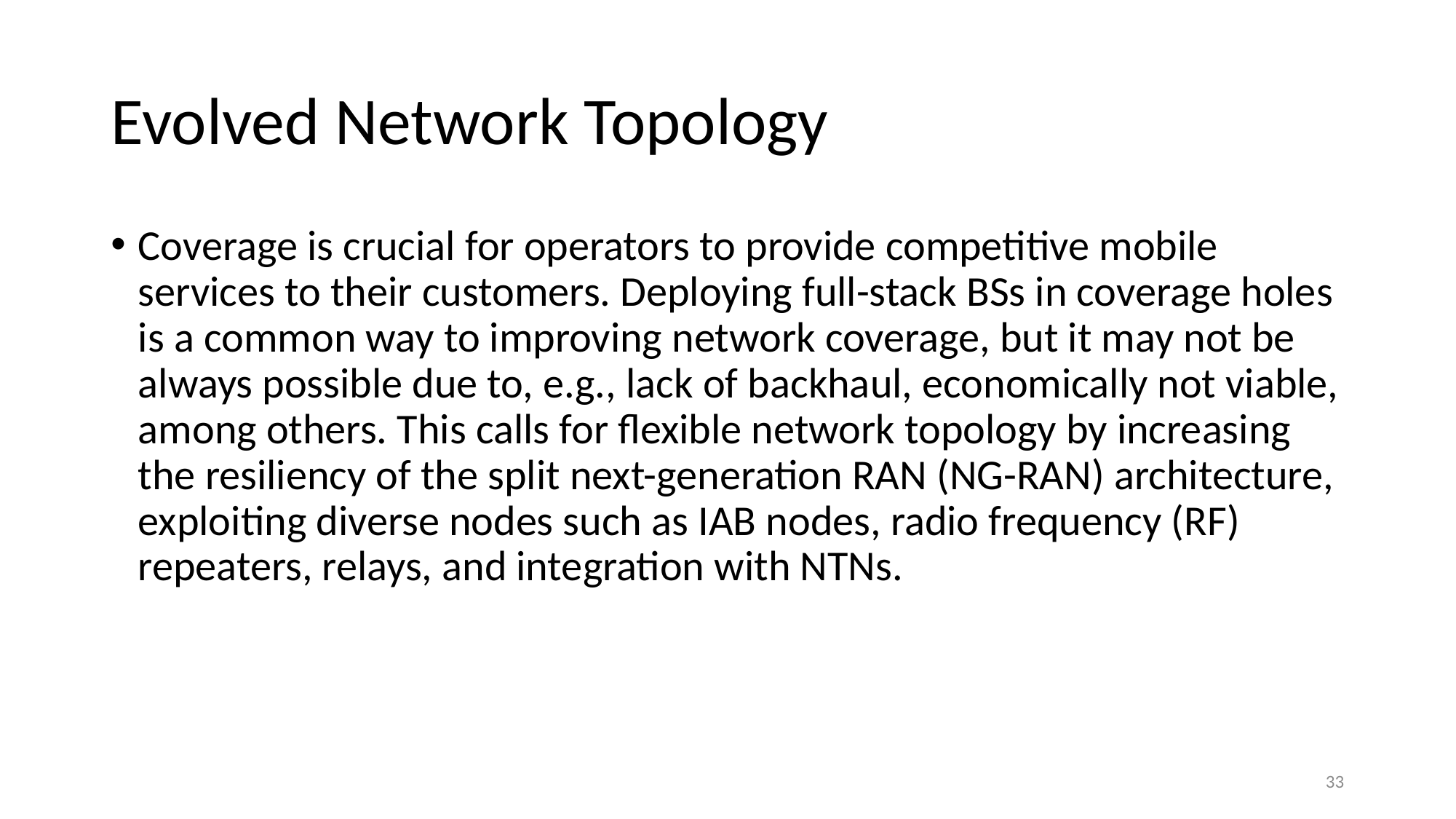

# Evolved Network Topology
Coverage is crucial for operators to provide competitive mobile services to their customers. Deploying full-stack BSs in coverage holes is a common way to improving network coverage, but it may not be always possible due to, e.g., lack of backhaul, economically not viable, among others. This calls for flexible network topology by increasing the resiliency of the split next-generation RAN (NG-RAN) architecture, exploiting diverse nodes such as IAB nodes, radio frequency (RF) repeaters, relays, and integration with NTNs.
33